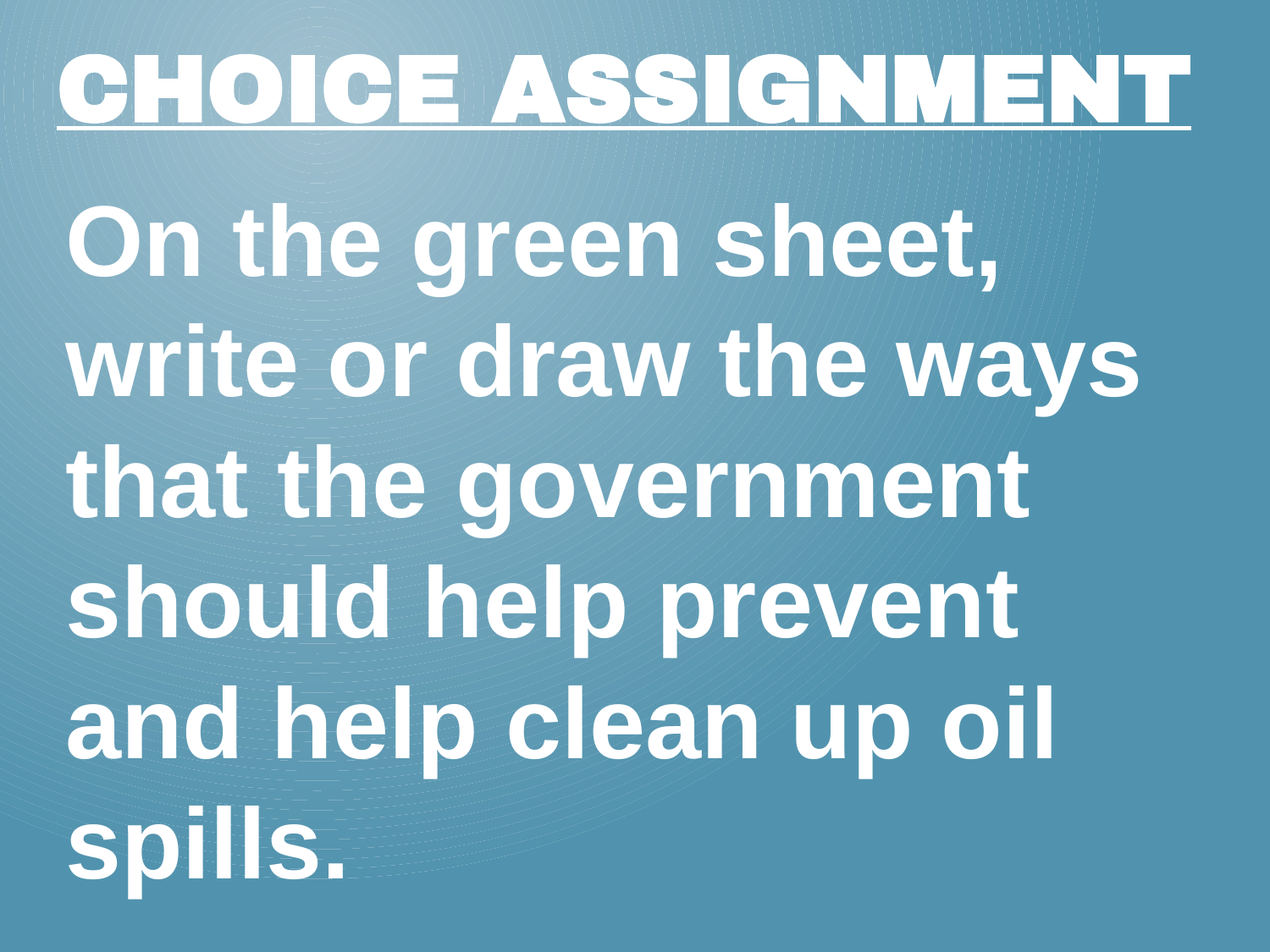

# Choice Assignment
On the green sheet, write or draw the ways that the government should help prevent and help clean up oil spills.